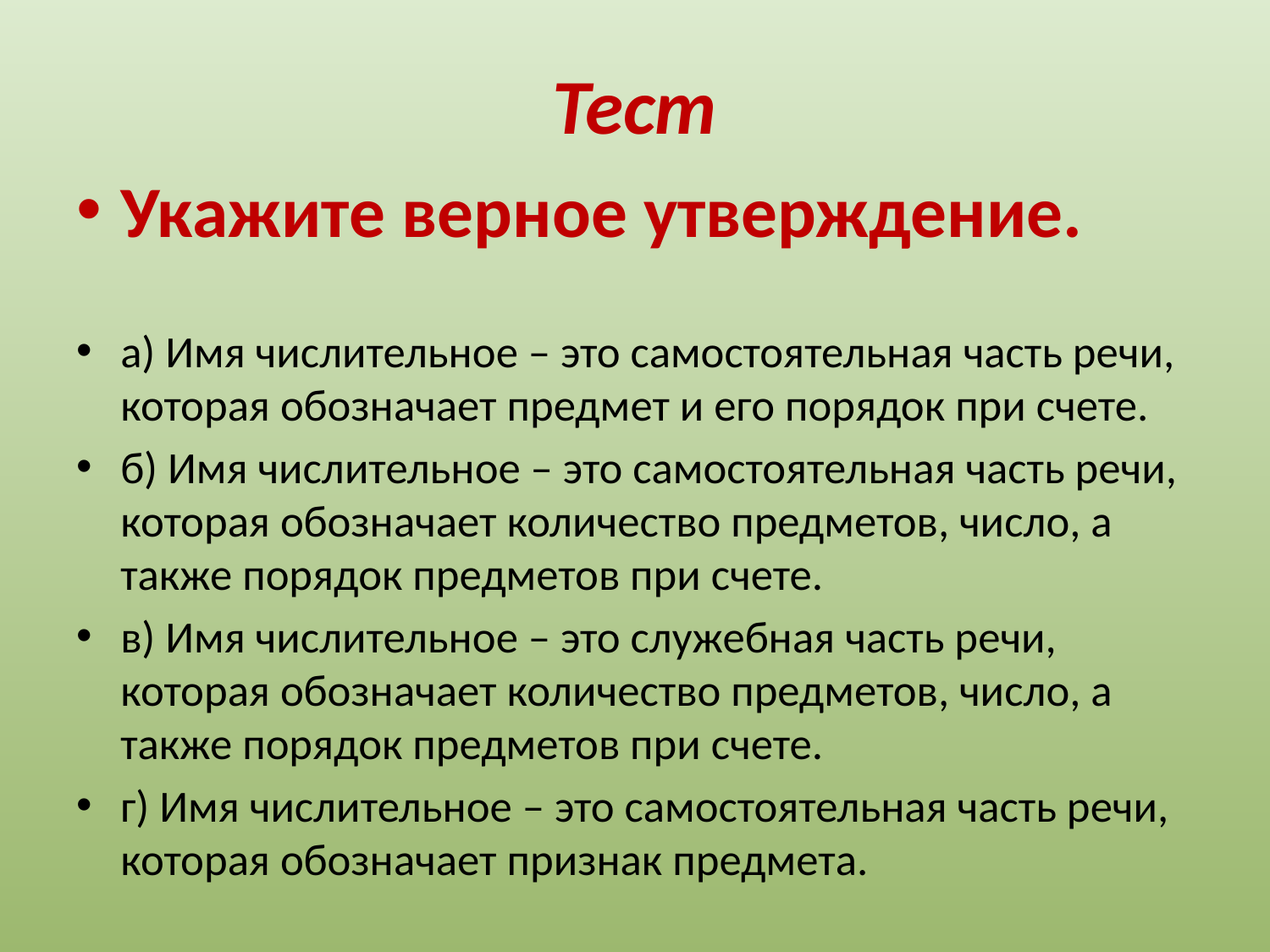

# Тест
Укажите верное утверждение.

а) Имя числительное – это самостоятельная часть речи, которая обозначает предмет и его порядок при счете.
б) Имя числительное – это самостоятельная часть речи, которая обозначает количество предметов, число, а также порядок предметов при счете.
в) Имя числительное – это служебная часть речи, которая обозначает количество предметов, число, а также порядок предметов при счете.
г) Имя числительное – это самостоятельная часть речи, которая обозначает признак предмета.